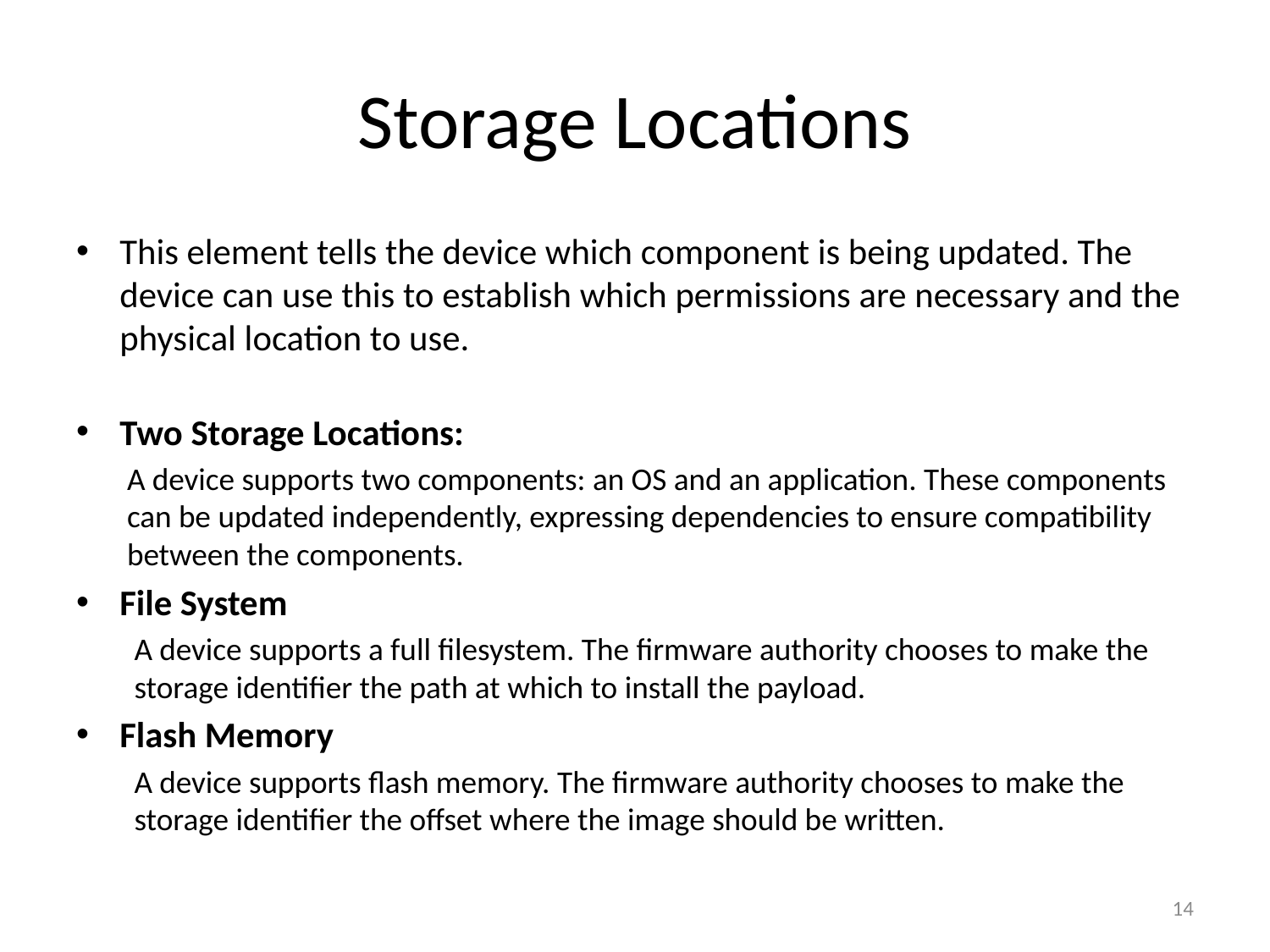

# Storage Locations
This element tells the device which component is being updated. The device can use this to establish which permissions are necessary and the physical location to use.
Two Storage Locations:
A device supports two components: an OS and an application. These components can be updated independently, expressing dependencies to ensure compatibility between the components.
File System
A device supports a full filesystem. The firmware authority chooses to make the storage identifier the path at which to install the payload.
Flash Memory
A device supports flash memory. The firmware authority chooses to make the storage identifier the offset where the image should be written.
14